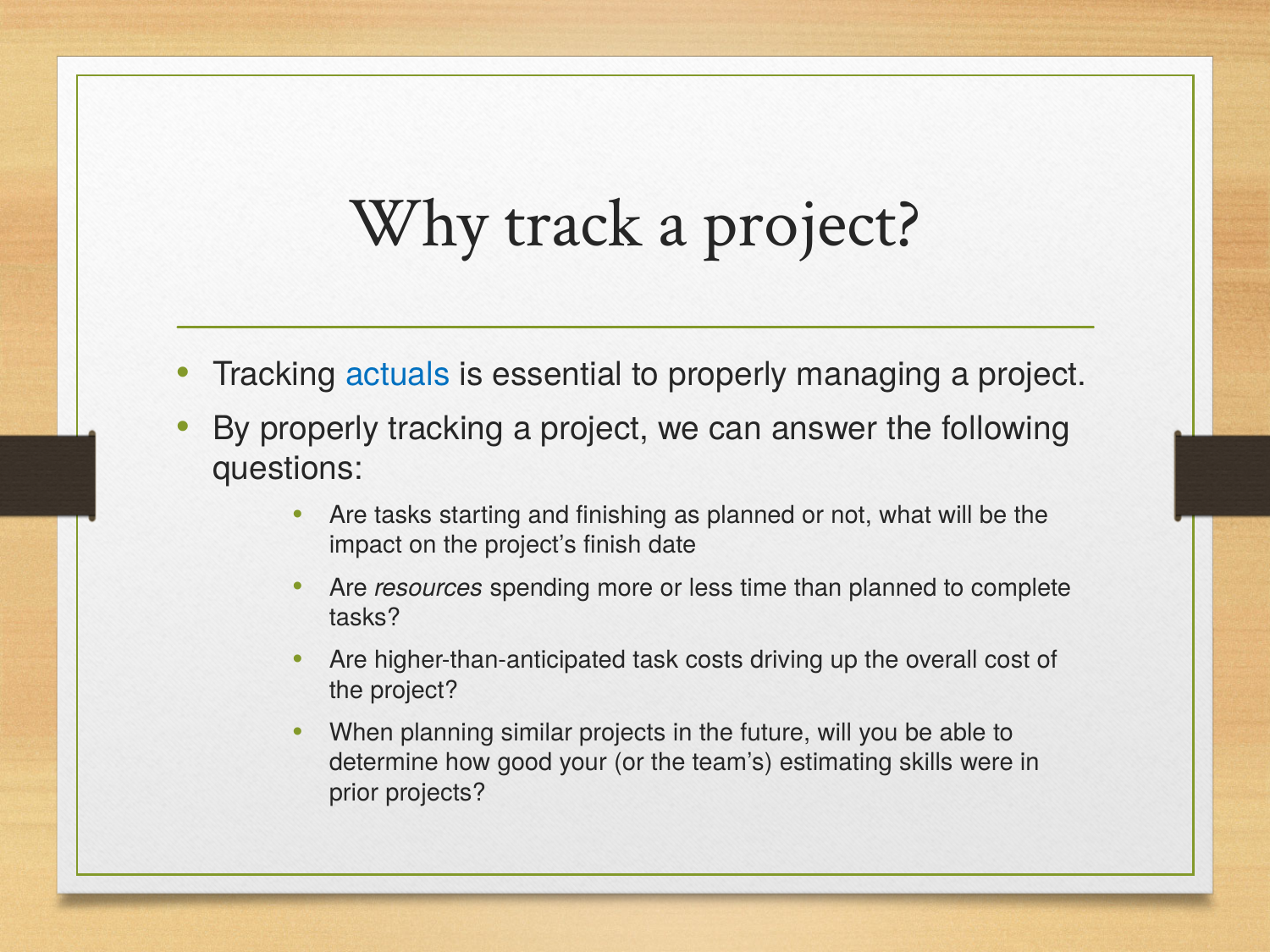

# Why track a project?
Tracking actuals is essential to properly managing a project.
By properly tracking a project, we can answer the following questions:
Are tasks starting and finishing as planned or not, what will be the impact on the project’s finish date
Are resources spending more or less time than planned to complete tasks?
Are higher-than-anticipated task costs driving up the overall cost of the project?
When planning similar projects in the future, will you be able to determine how good your (or the team’s) estimating skills were in prior projects?